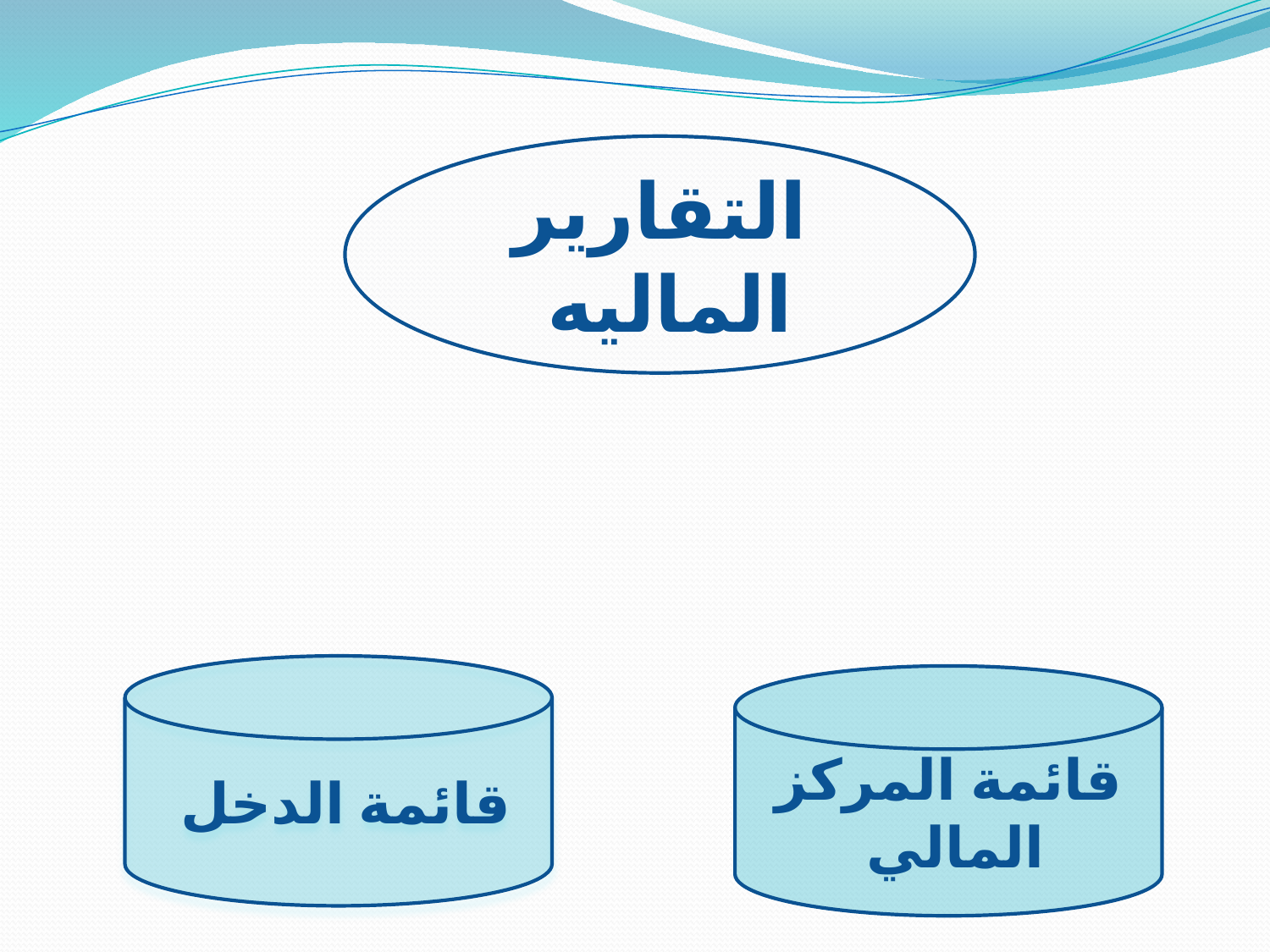

التقارير الماليه
قائمة الدخل
قائمة المركز المالي